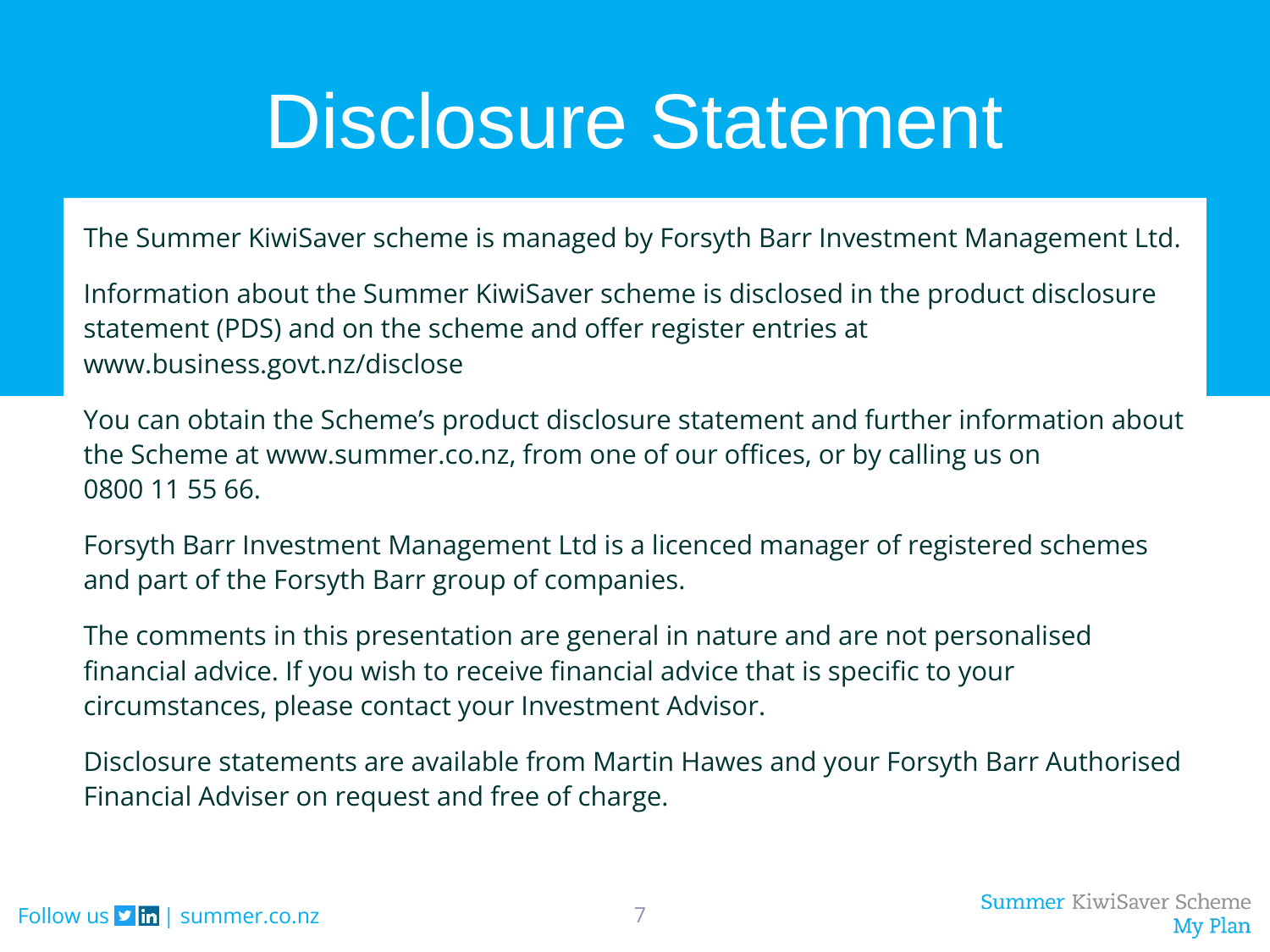

# Disclosure Statement
The Summer KiwiSaver scheme is managed by Forsyth Barr Investment Management Ltd.
Information about the Summer KiwiSaver scheme is disclosed in the product disclosure statement (PDS) and on the scheme and offer register entries at www.business.govt.nz/disclose
You can obtain the Scheme’s product disclosure statement and further information about the Scheme at www.summer.co.nz, from one of our offices, or by calling us on
0800 11 55 66.
Forsyth Barr Investment Management Ltd is a licenced manager of registered schemes and part of the Forsyth Barr group of companies.
The comments in this presentation are general in nature and are not personalised financial advice. If you wish to receive financial advice that is specific to your circumstances, please contact your Investment Advisor.
Disclosure statements are available from Martin Hawes and your Forsyth Barr Authorised Financial Adviser on request and free of charge.